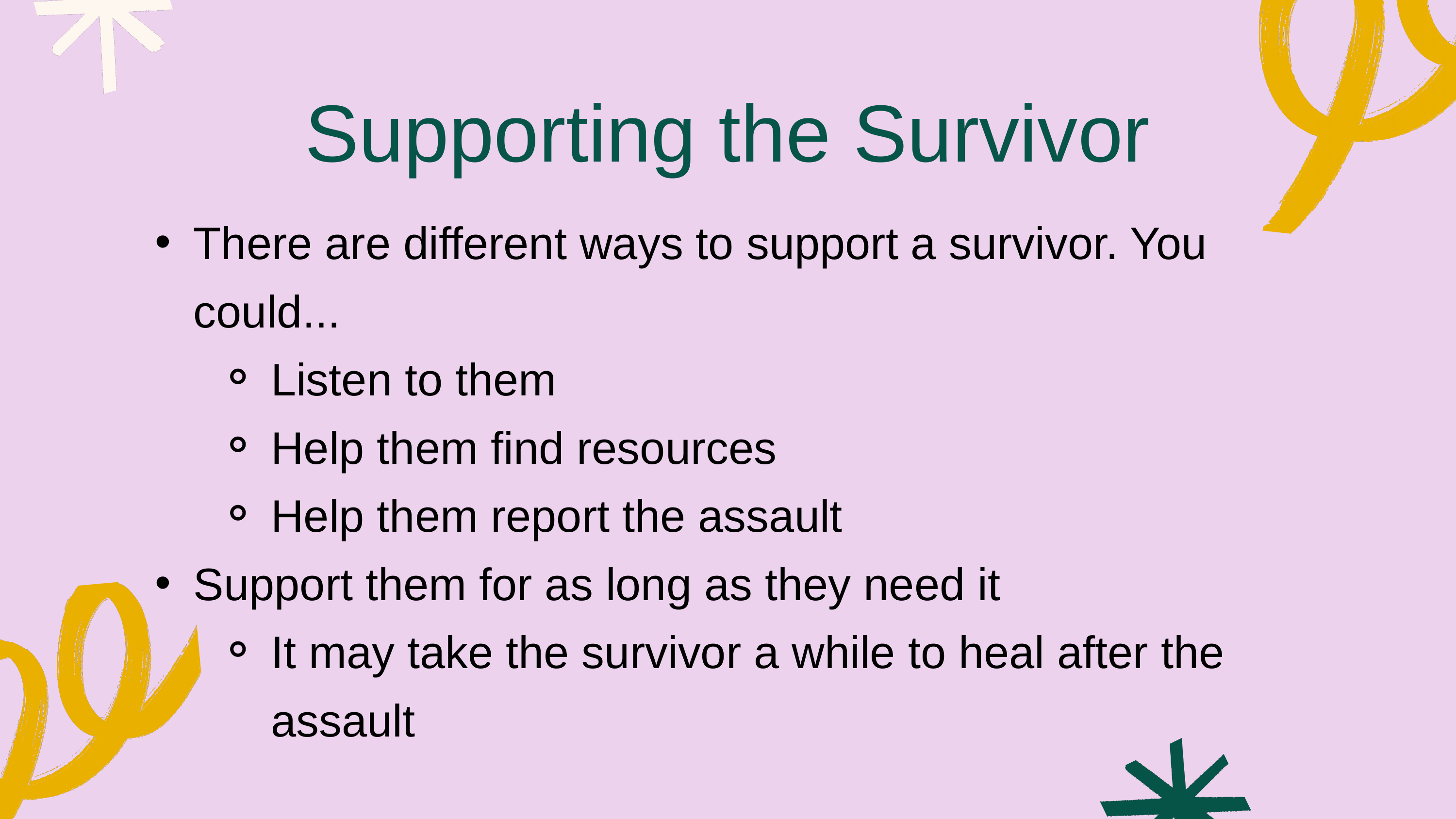

Supporting the Survivor
There are different ways to support a survivor. You could...
Listen to them
Help them find resources
Help them report the assault
Support them for as long as they need it
It may take the survivor a while to heal after the assault